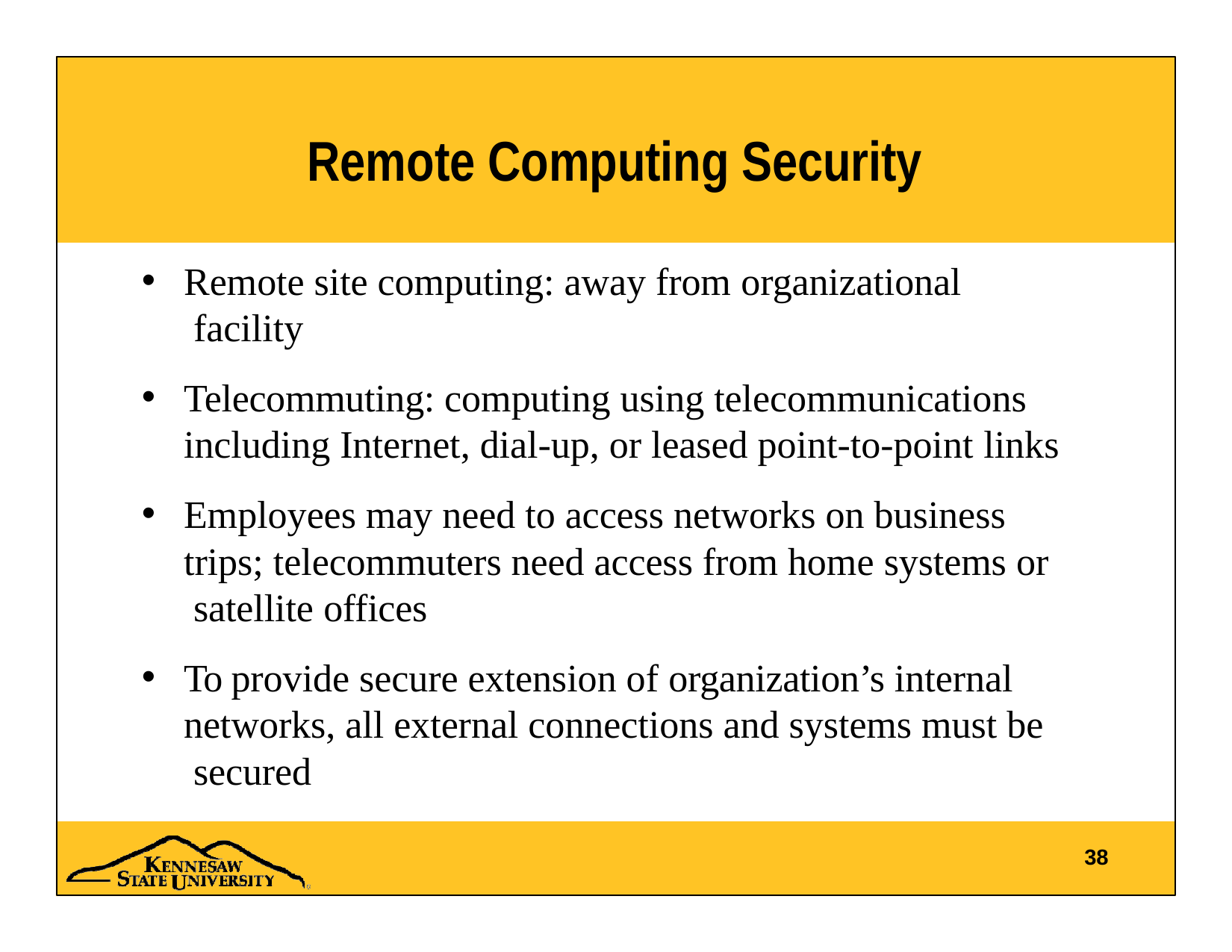

# Remote Computing Security
Remote site computing: away from organizational  facility
Telecommuting: computing using telecommunications  including Internet, dial-up, or leased point-to-point links
Employees may need to access networks on business  trips; telecommuters need access from home systems or  satellite offices
To provide secure extension of organization’s internal  networks, all external connections and systems must be  secured

38